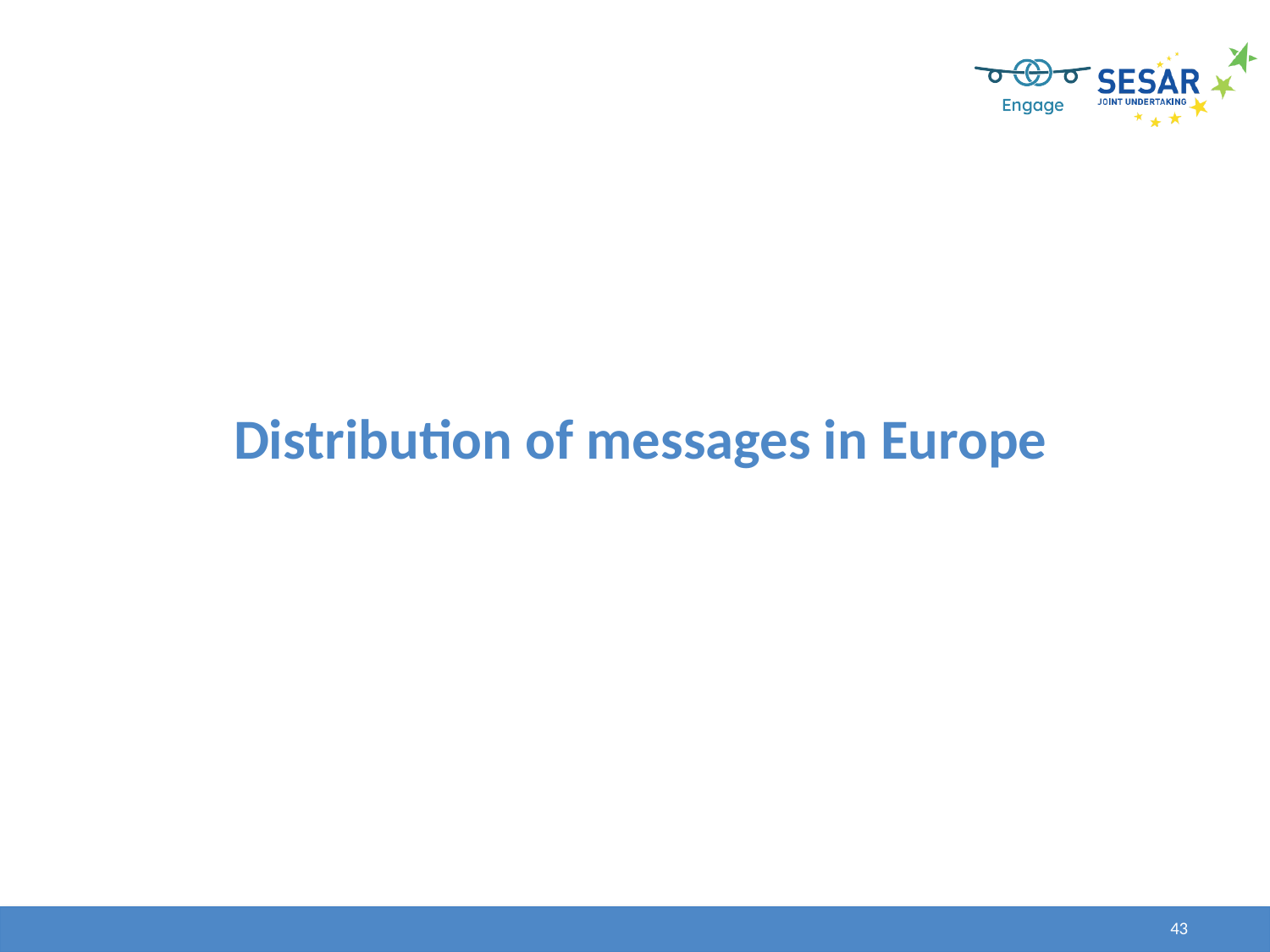

# Distribution of messages in Europe
43